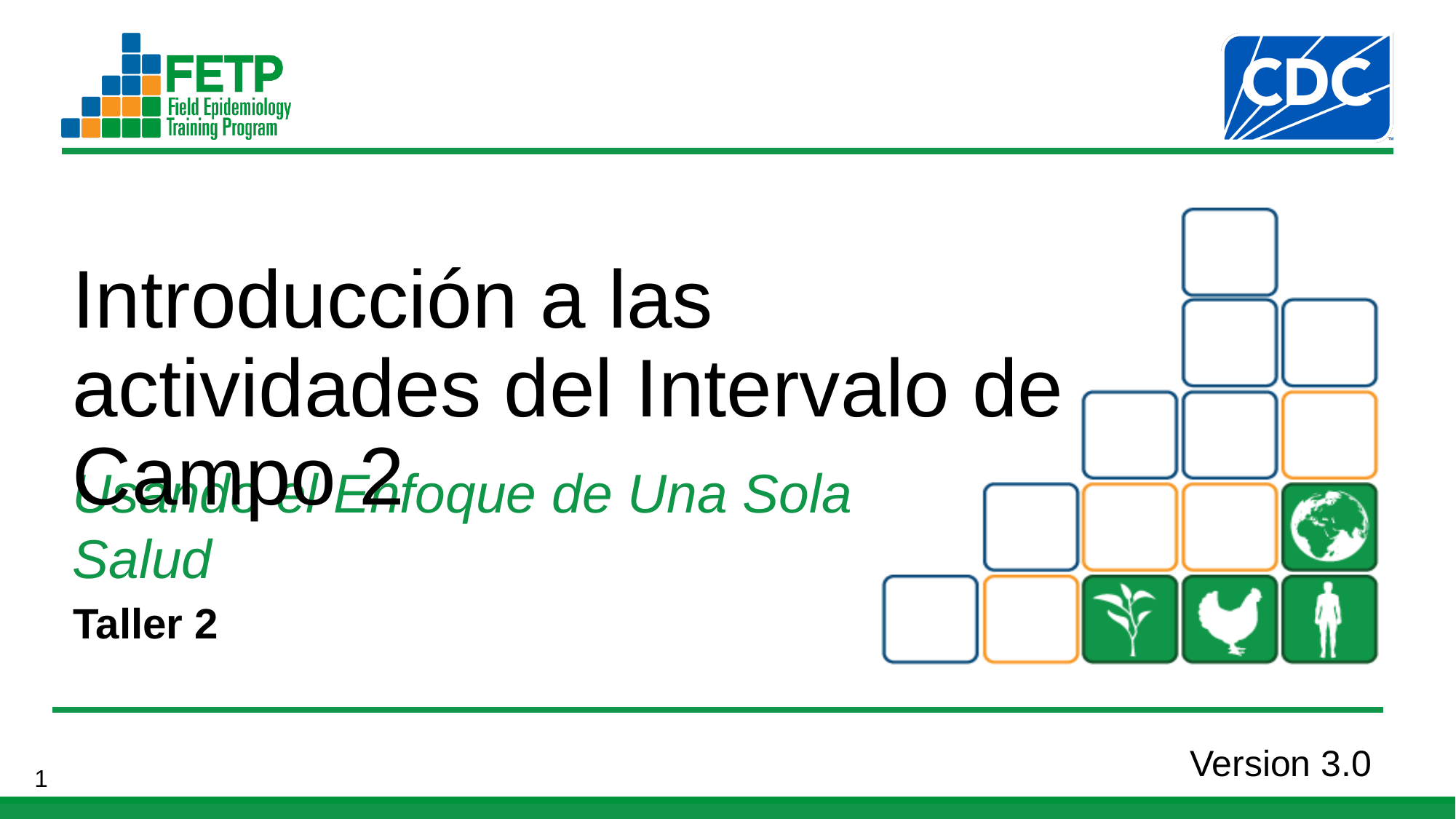

Introducción a las actividades del Intervalo de Campo 2
Taller 2